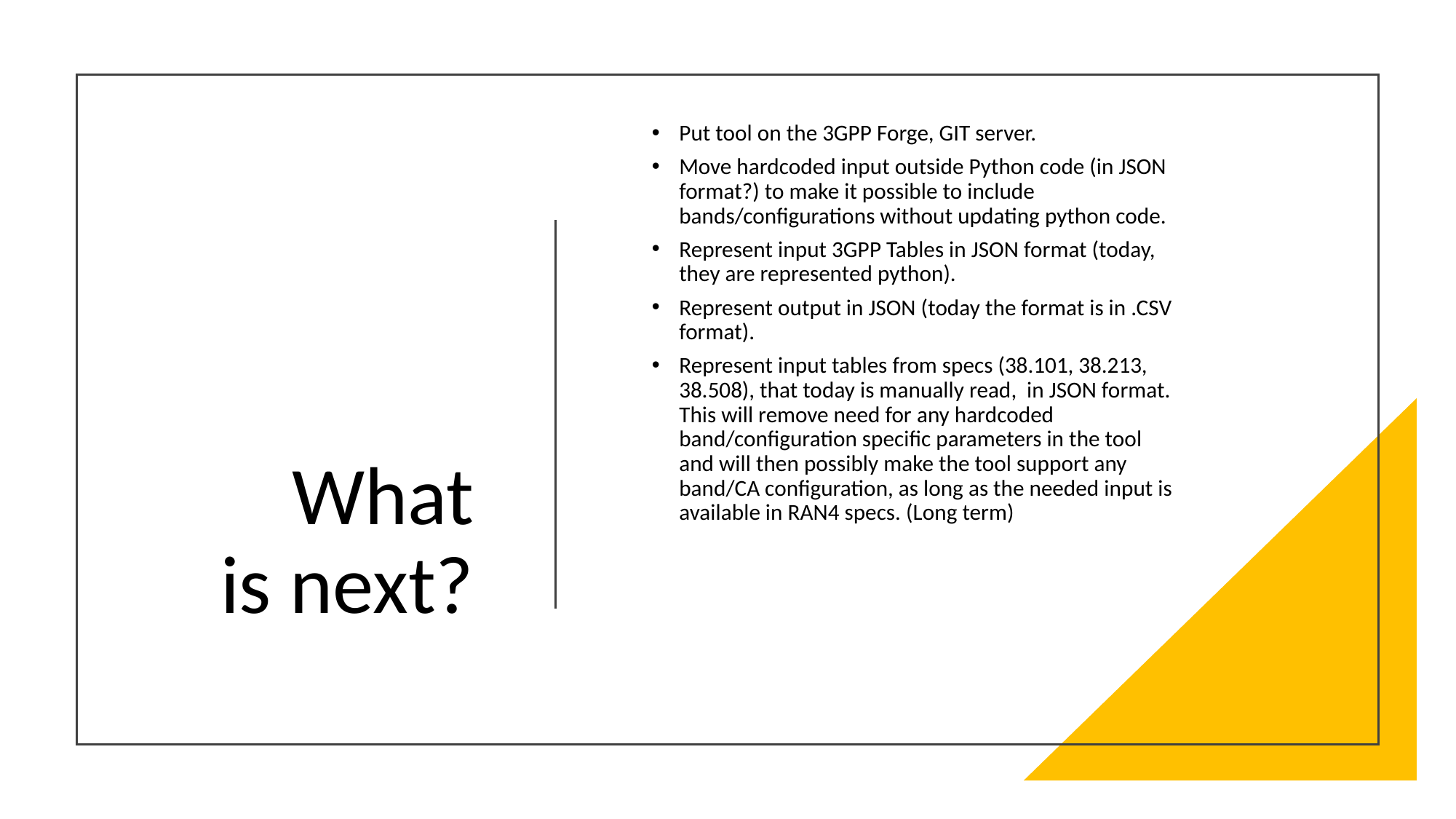

Put tool on the 3GPP Forge, GIT server.
Move hardcoded input outside Python code (in JSON format?) to make it possible to include bands/configurations without updating python code.
Represent input 3GPP Tables in JSON format (today, they are represented python).
Represent output in JSON (today the format is in .CSV format).
Represent input tables from specs (38.101, 38.213, 38.508), that today is manually read,  in JSON format. This will remove need for any hardcoded band/configuration specific parameters in the tool and will then possibly make the tool support any band/CA configuration, as long as the needed input is available in RAN4 specs. (Long term)

# What is next?